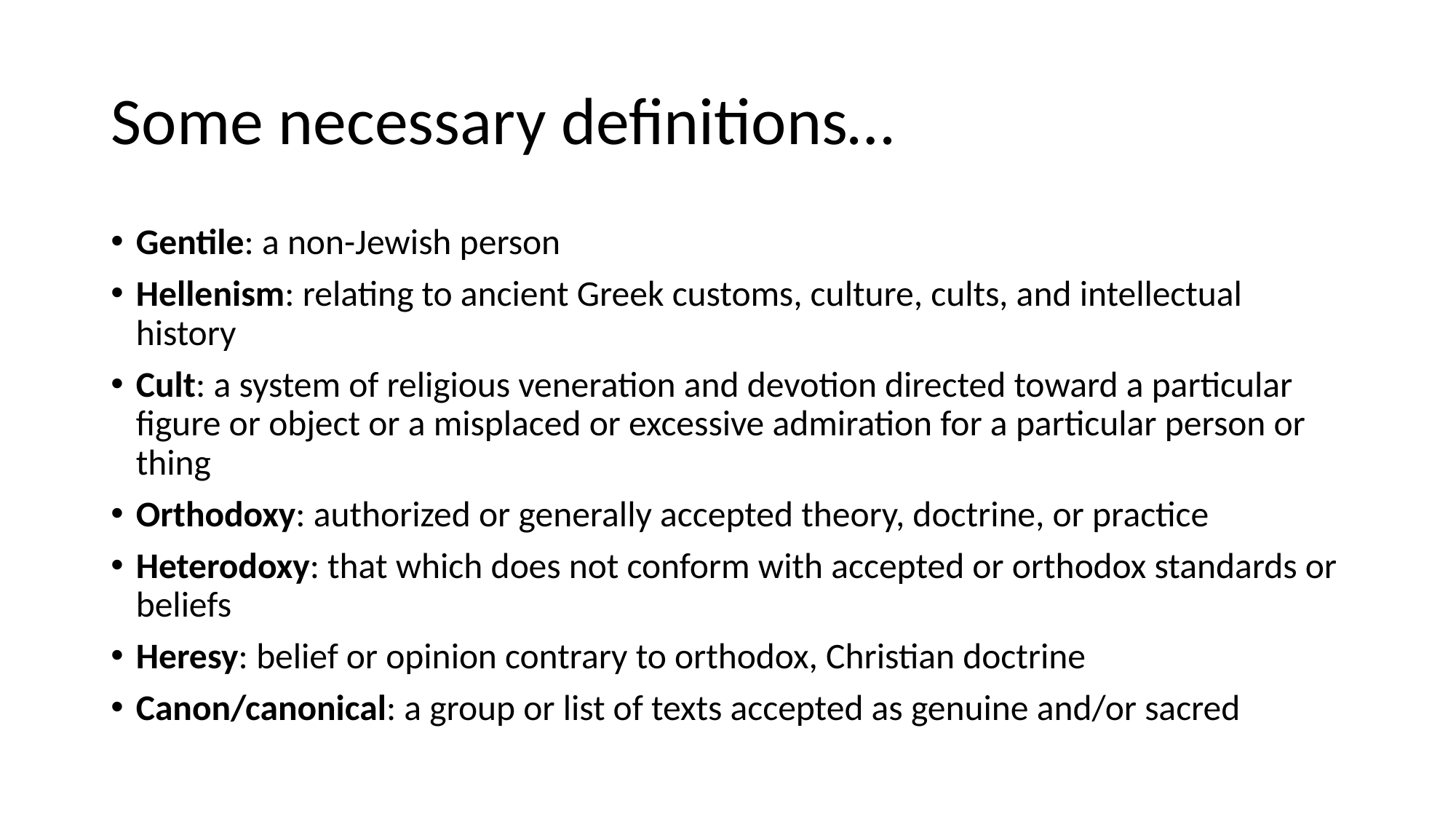

# Some necessary definitions…
Gentile: a non-Jewish person
Hellenism: relating to ancient Greek customs, culture, cults, and intellectual history
Cult: a system of religious veneration and devotion directed toward a particular figure or object or a misplaced or excessive admiration for a particular person or thing
Orthodoxy: authorized or generally accepted theory, doctrine, or practice
Heterodoxy: that which does not conform with accepted or orthodox standards or beliefs
Heresy: belief or opinion contrary to orthodox, Christian doctrine
Canon/canonical: a group or list of texts accepted as genuine and/or sacred